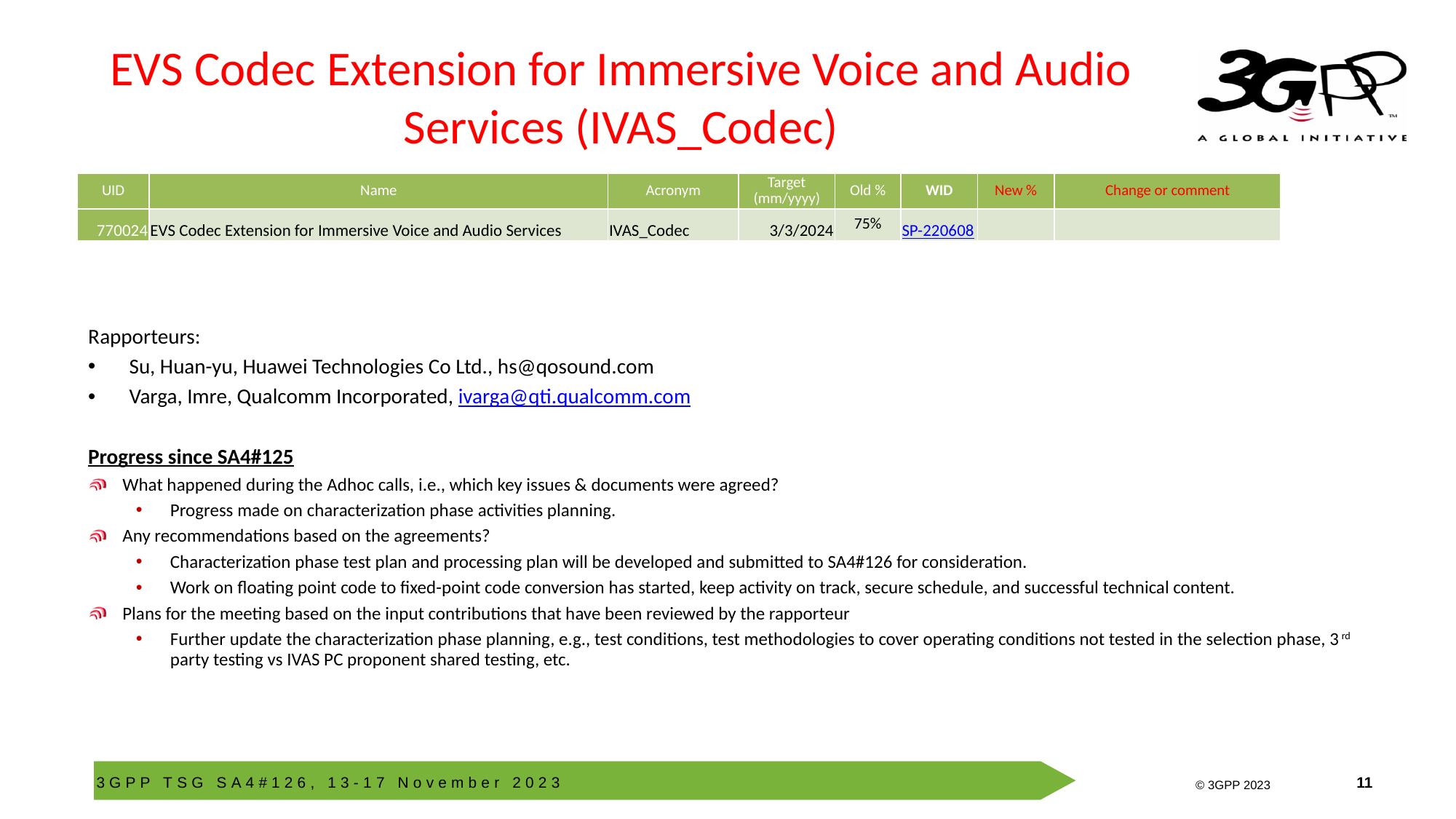

# EVS Codec Extension for Immersive Voice and Audio Services (IVAS_Codec)
| UID | Name | Acronym | Target (mm/yyyy) | Old % | WID | New % | Change or comment |
| --- | --- | --- | --- | --- | --- | --- | --- |
| 770024 | EVS Codec Extension for Immersive Voice and Audio Services | IVAS\_Codec | 3/3/2024 | 75% | SP-220608 |  |  |
Rapporteurs:
Su, Huan-yu, Huawei Technologies Co Ltd., hs@qosound.com
Varga, Imre, Qualcomm Incorporated, ivarga@qti.qualcomm.com

Progress since SA4#125
What happened during the Adhoc calls, i.e., which key issues & documents were agreed?
Progress made on characterization phase activities planning.
Any recommendations based on the agreements?
Characterization phase test plan and processing plan will be developed and submitted to SA4#126 for consideration.
Work on floating point code to fixed-point code conversion has started, keep activity on track, secure schedule, and successful technical content.
Plans for the meeting based on the input contributions that have been reviewed by the rapporteur
Further update the characterization phase planning, e.g., test conditions, test methodologies to cover operating conditions not tested in the selection phase, 3rd party testing vs IVAS PC proponent shared testing, etc.